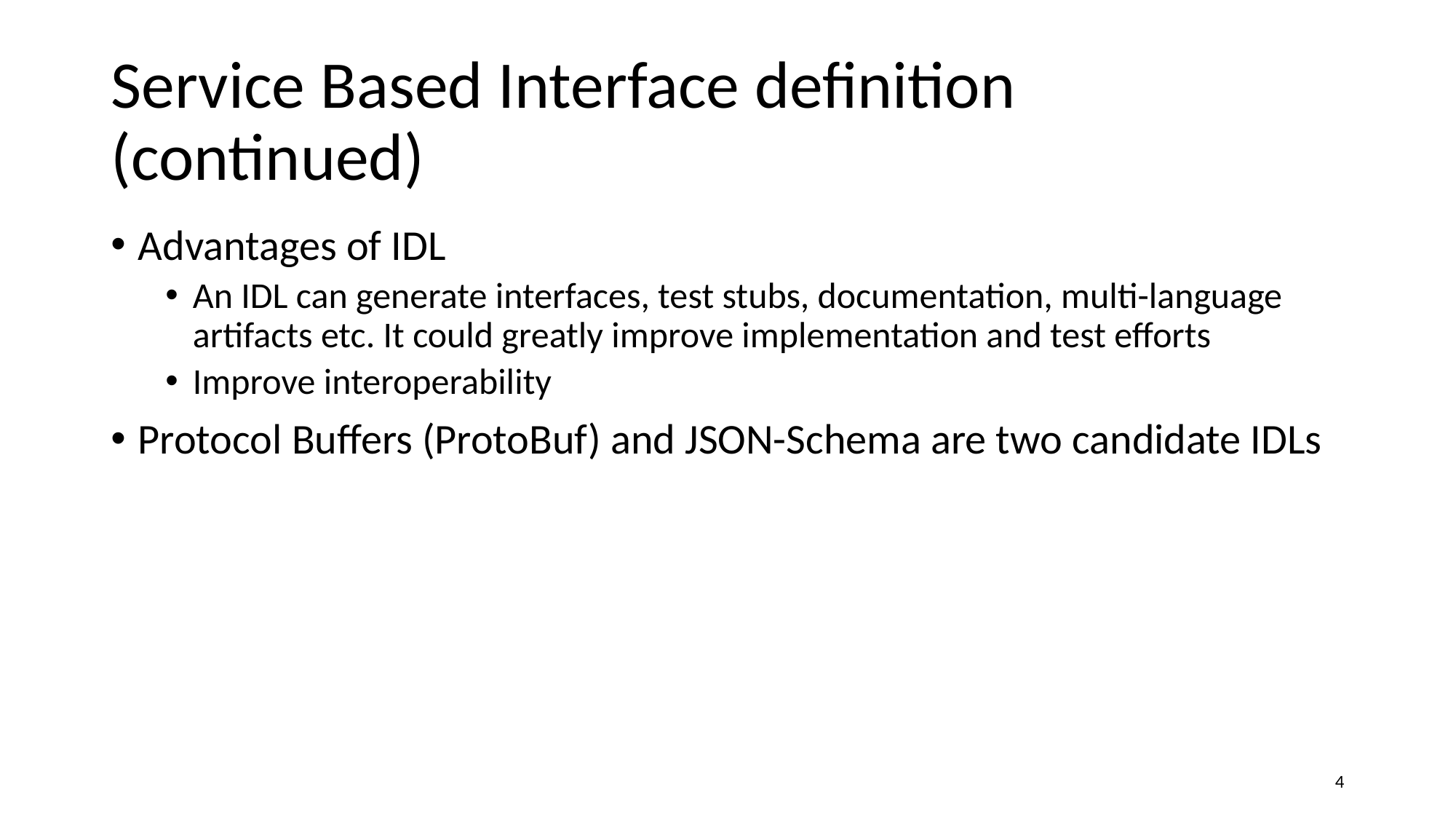

# Service Based Interface definition (continued)
Advantages of IDL
An IDL can generate interfaces, test stubs, documentation, multi-language artifacts etc. It could greatly improve implementation and test efforts
Improve interoperability
Protocol Buffers (ProtoBuf) and JSON-Schema are two candidate IDLs

4